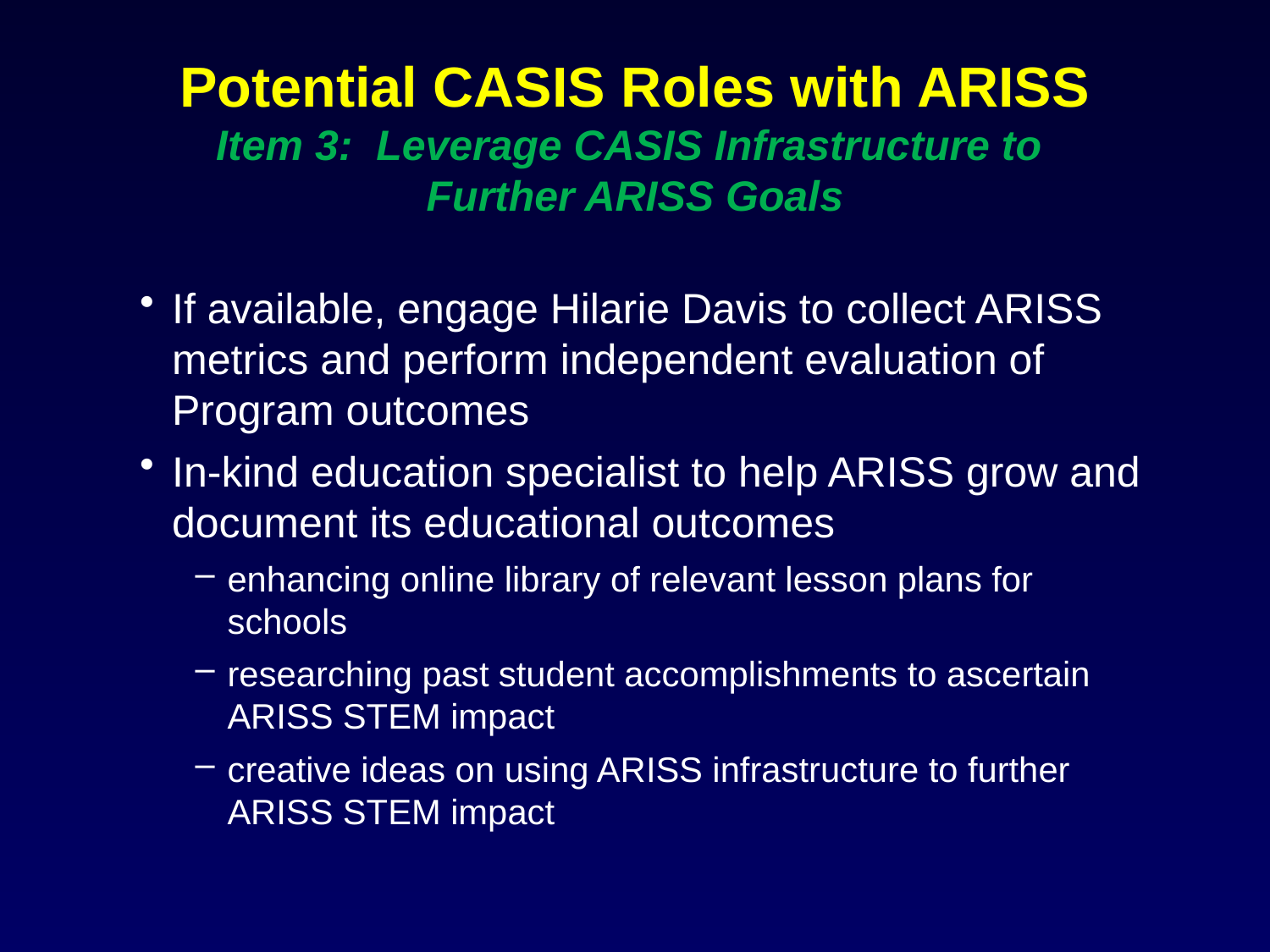

# Potential CASIS Roles with ARISS Item 3:  Leverage CASIS Infrastructure to Further ARISS Goals
If available, engage Hilarie Davis to collect ARISS metrics and perform independent evaluation of Program outcomes
In-kind education specialist to help ARISS grow and document its educational outcomes
enhancing online library of relevant lesson plans for schools
researching past student accomplishments to ascertain ARISS STEM impact
creative ideas on using ARISS infrastructure to further ARISS STEM impact